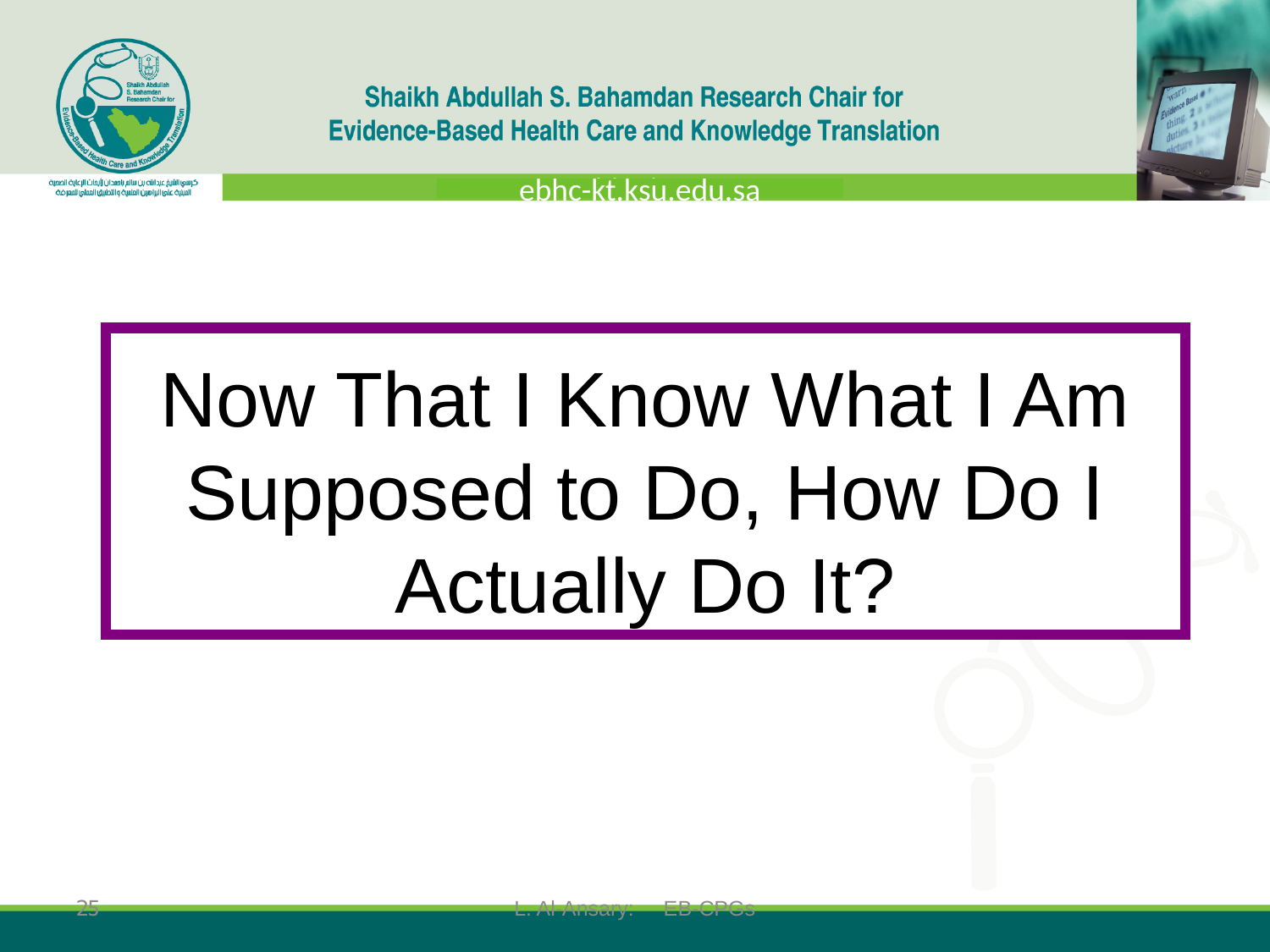

Now That I Know What I Am Supposed to Do, How Do I Actually Do It?
25
L. Al-Ansary:     EB-CPGs